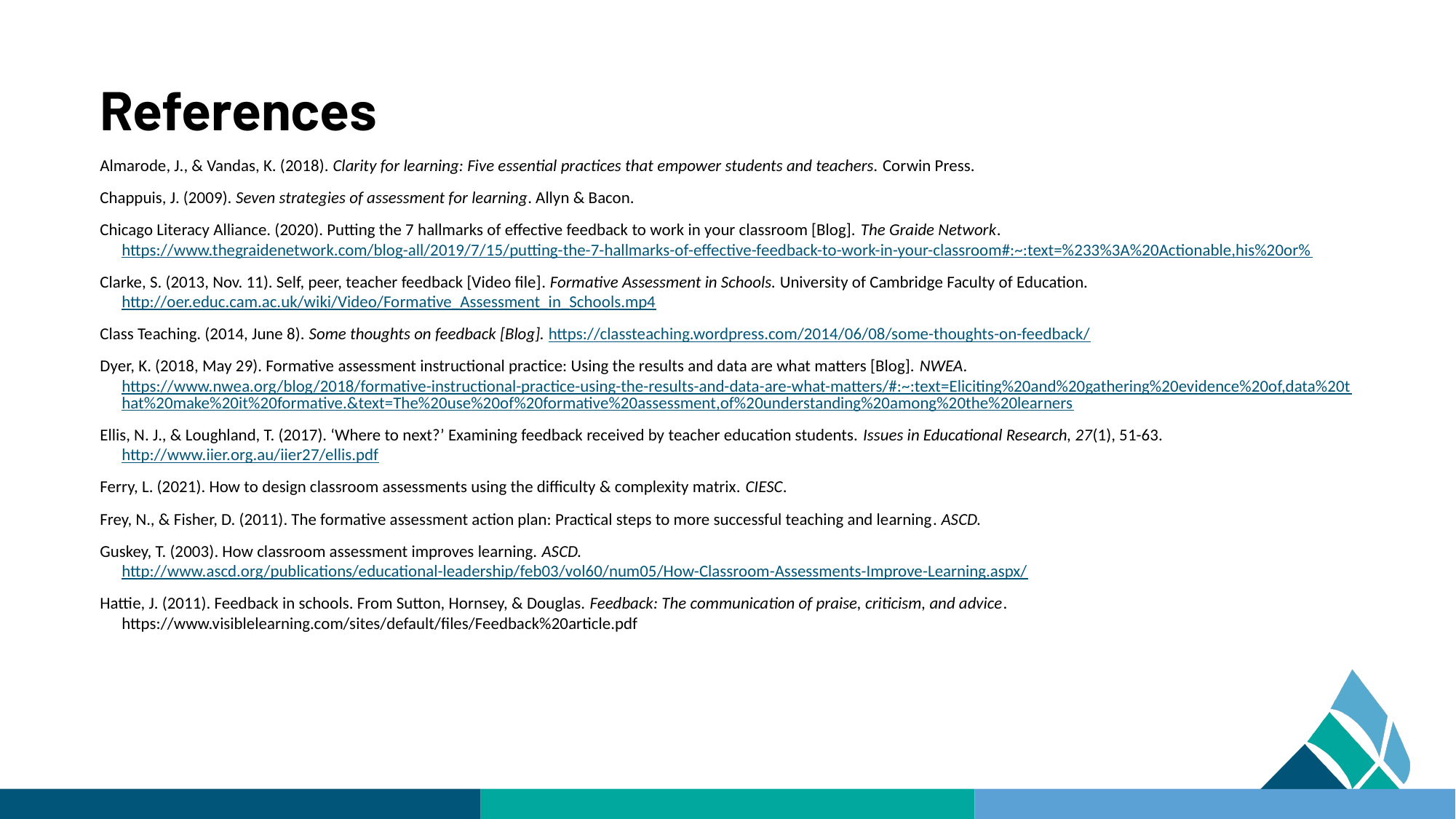

# References
Almarode, J., & Vandas, K. (2018). Clarity for learning: Five essential practices that empower students and teachers. Corwin Press.
Chappuis, J. (2009). Seven strategies of assessment for learning. Allyn & Bacon.
Chicago Literacy Alliance. (2020). Putting the 7 hallmarks of effective feedback to work in your classroom [Blog]. The Graide Network. https://www.thegraidenetwork.com/blog-all/2019/7/15/putting-the-7-hallmarks-of-effective-feedback-to-work-in-your-classroom#:~:text=%233%3A%20Actionable,his%20or%
Clarke, S. (2013, Nov. 11). Self, peer, teacher feedback [Video file]. Formative Assessment in Schools. University of Cambridge Faculty of Education. http://oer.educ.cam.ac.uk/wiki/Video/Formative_Assessment_in_Schools.mp4
Class Teaching. (2014, June 8). Some thoughts on feedback [Blog]. https://classteaching.wordpress.com/2014/06/08/some-thoughts-on-feedback/
Dyer, K. (2018, May 29). Formative assessment instructional practice: Using the results and data are what matters [Blog]. NWEA. https://www.nwea.org/blog/2018/formative-instructional-practice-using-the-results-and-data-are-what-matters/#:~:text=Eliciting%20and%20gathering%20evidence%20of,data%20that%20make%20it%20formative.&text=The%20use%20of%20formative%20assessment,of%20understanding%20among%20the%20learners
Ellis, N. J., & Loughland, T. (2017). ‘Where to next?’ Examining feedback received by teacher education students. Issues in Educational Research, 27(1), 51-63. http://www.iier.org.au/iier27/ellis.pdf
Ferry, L. (2021). How to design classroom assessments using the difficulty & complexity matrix. CIESC.
Frey, N., & Fisher, D. (2011). The formative assessment action plan: Practical steps to more successful teaching and learning. ASCD.
Guskey, T. (2003). How classroom assessment improves learning. ASCD. http://www.ascd.org/publications/educational-leadership/feb03/vol60/num05/How-Classroom-Assessments-Improve-Learning.aspx/
Hattie, J. (2011). Feedback in schools. From Sutton, Hornsey, & Douglas. Feedback: The communication of praise, criticism, and advice. https://www.visiblelearning.com/sites/default/files/Feedback%20article.pdf